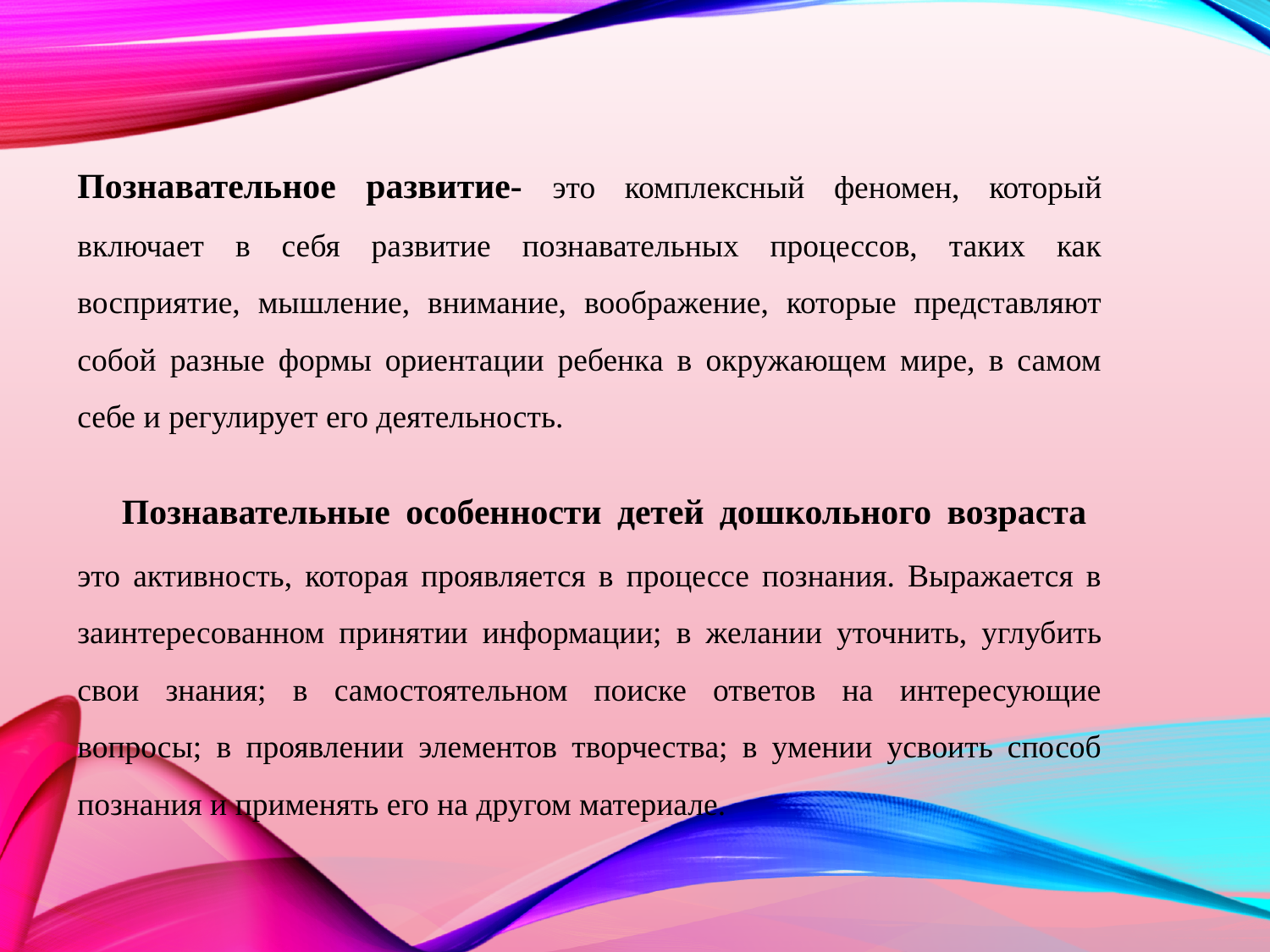

Познавательное развитие- это комплексный феномен, который включает в себя развитие познавательных процессов, таких как восприятие, мышление, внимание, воображение, которые представляют собой разные формы ориентации ребенка в окружающем мире, в самом себе и регулирует его деятельность.
   Познавательные особенности детей дошкольного возраста  это активность, которая проявляется в процессе познания. Выражается в заинтересованном принятии информации; в желании уточнить, углубить свои знания; в самостоятельном поиске ответов на интересующие вопросы; в проявлении элементов творчества; в умении усвоить способ познания и применять его на другом материале.